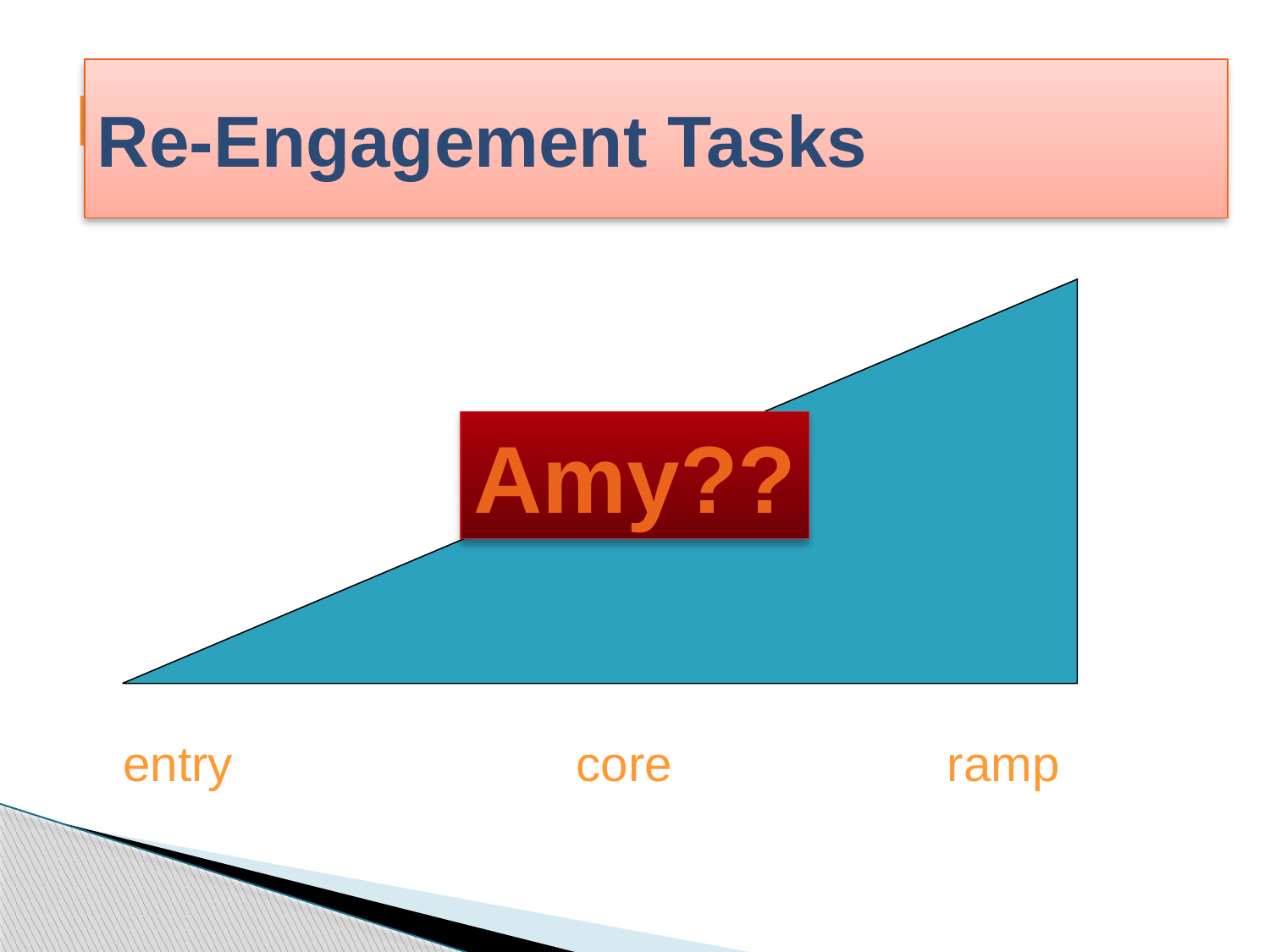

# Re-Engagement Tasks
Re-Engagement Tasks

Amy??
entry                         core                    ramp